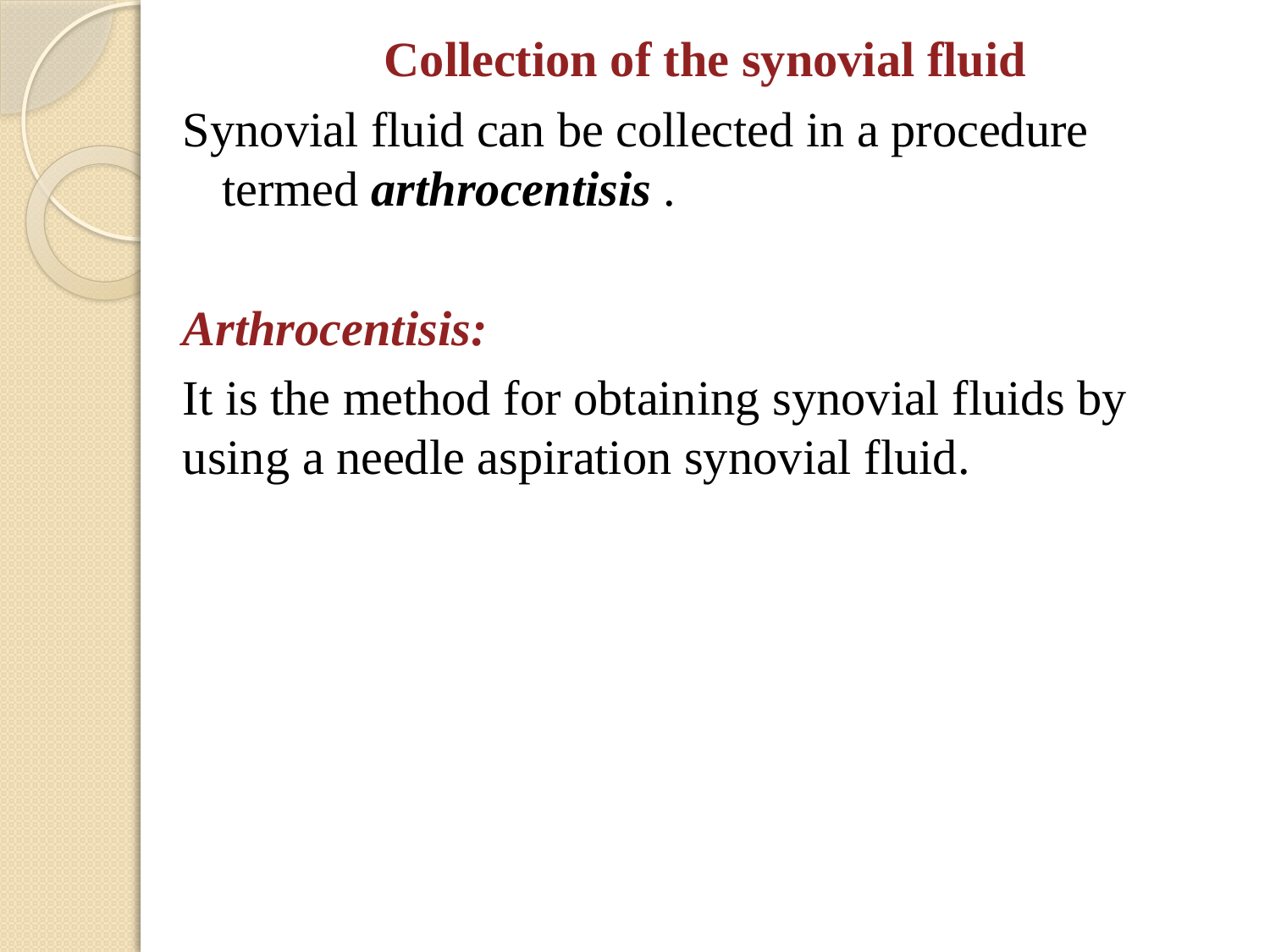

Collection of the synovial fluid
Synovial fluid can be collected in a procedure termed arthrocentisis .

Arthrocentisis:
It is the method for obtaining synovial fluids by using a needle aspiration synovial fluid.